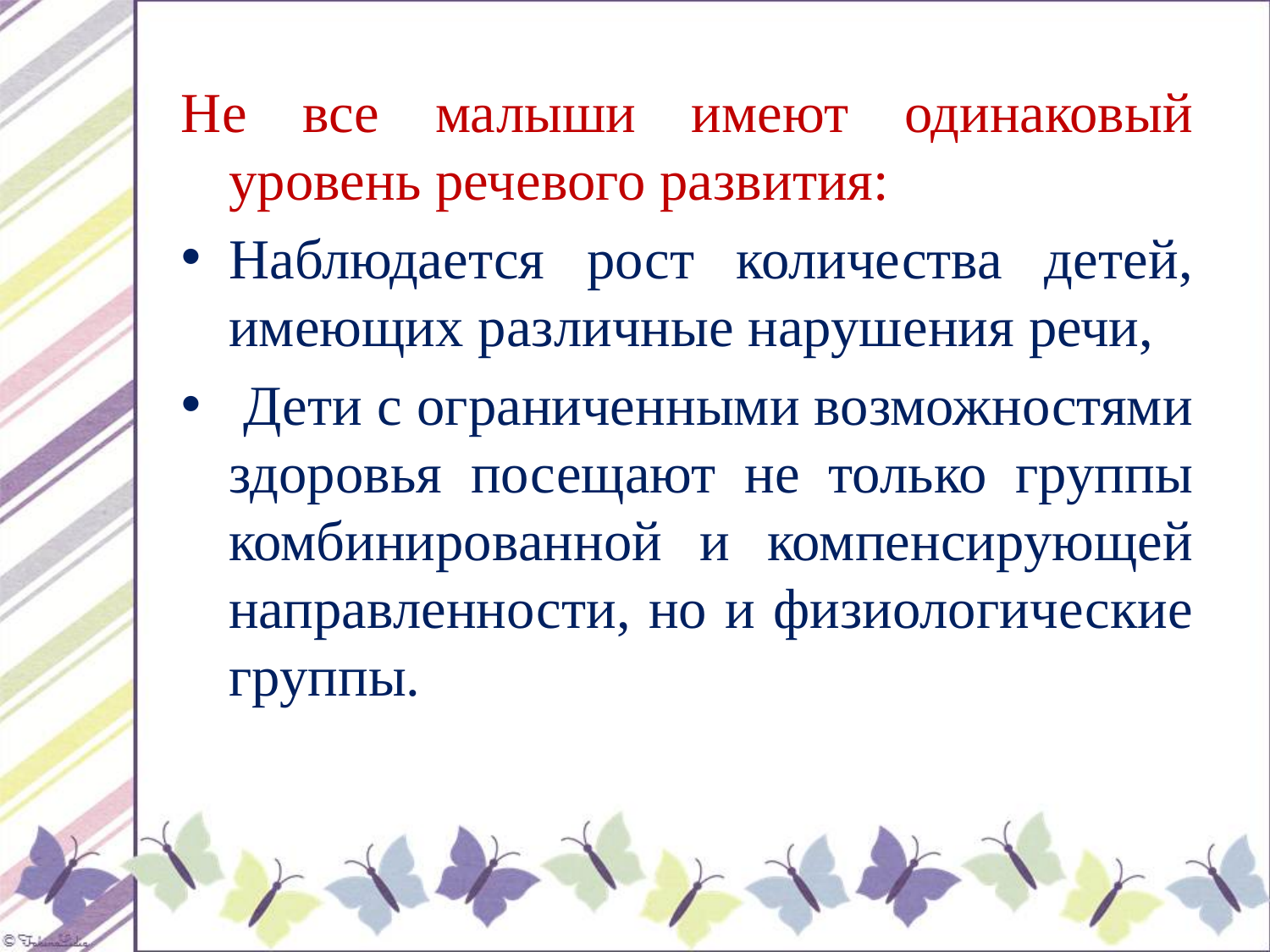

Не все малыши имеют одинаковый уровень речевого развития:
Наблюдается рост количества детей, имеющих различные нарушения речи,
 Дети с ограниченными возможностями здоровья посещают не только группы комбинированной и компенсирующей направленности, но и физиологические группы.